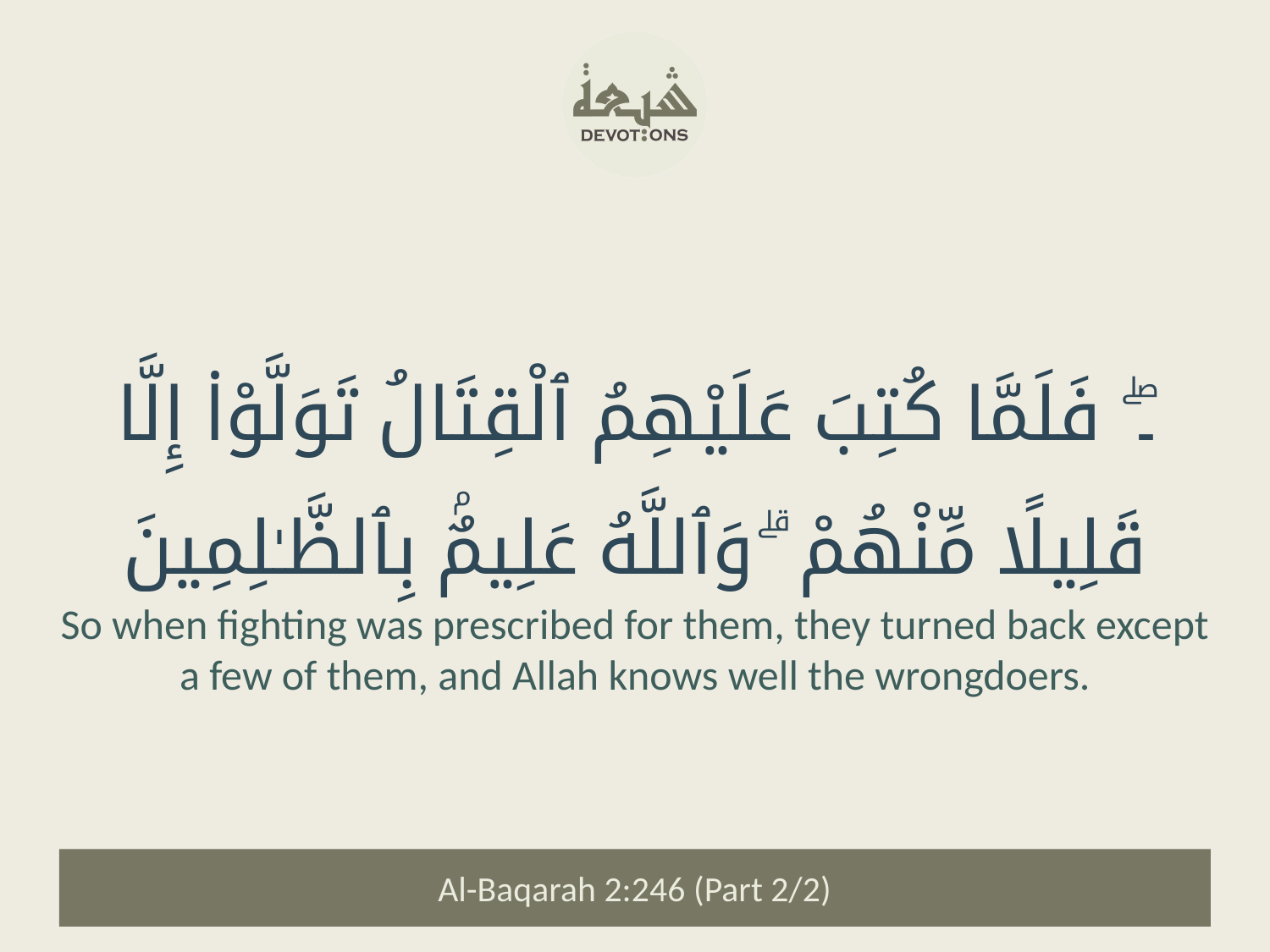

۔ۖ  فَلَمَّا كُتِبَ عَلَيْهِمُ ٱلْقِتَالُ تَوَلَّوْا۟ إِلَّا قَلِيلًا مِّنْهُمْ ۗ وَٱللَّهُ عَلِيمٌۢ بِٱلظَّـٰلِمِينَ
So when fighting was prescribed for them, they turned back except a few of them, and Allah knows well the wrongdoers.
Al-Baqarah 2:246 (Part 2/2)